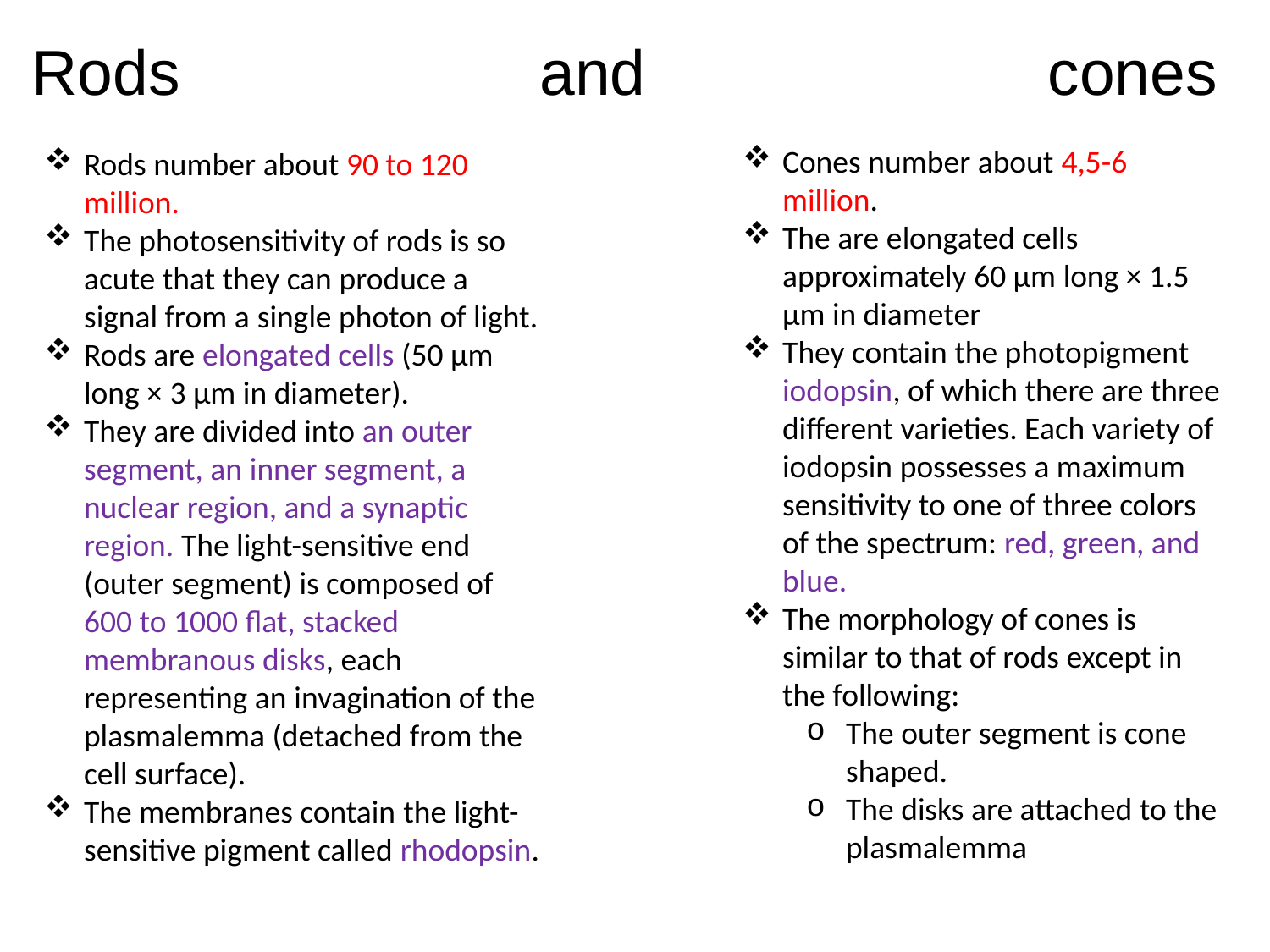

# Rods 			and 				cones
Cones number about 4,5-6 million.
The are elongated cells approximately 60 μm long × 1.5 μm in diameter
They contain the photopigment iodopsin, of which there are three different varieties. Each variety of iodopsin possesses a maximum sensitivity to one of three colors of the spectrum: red, green, and blue.
The morphology of cones is similar to that of rods except in the following:
The outer segment is cone shaped.
The disks are attached to the plasmalemma
Rods number about 90 to 120 million.
The photosensitivity of rods is so acute that they can produce a signal from a single photon of light.
Rods are elongated cells (50 μm long × 3 μm in diameter).
They are divided into an outer segment, an inner segment, a nuclear region, and a synaptic region. The light-sensitive end (outer segment) is composed of 600 to 1000 flat, stacked membranous disks, each representing an invagination of the plasmalemma (detached from the cell surface).
The membranes contain the light-sensitive pigment called rhodopsin.